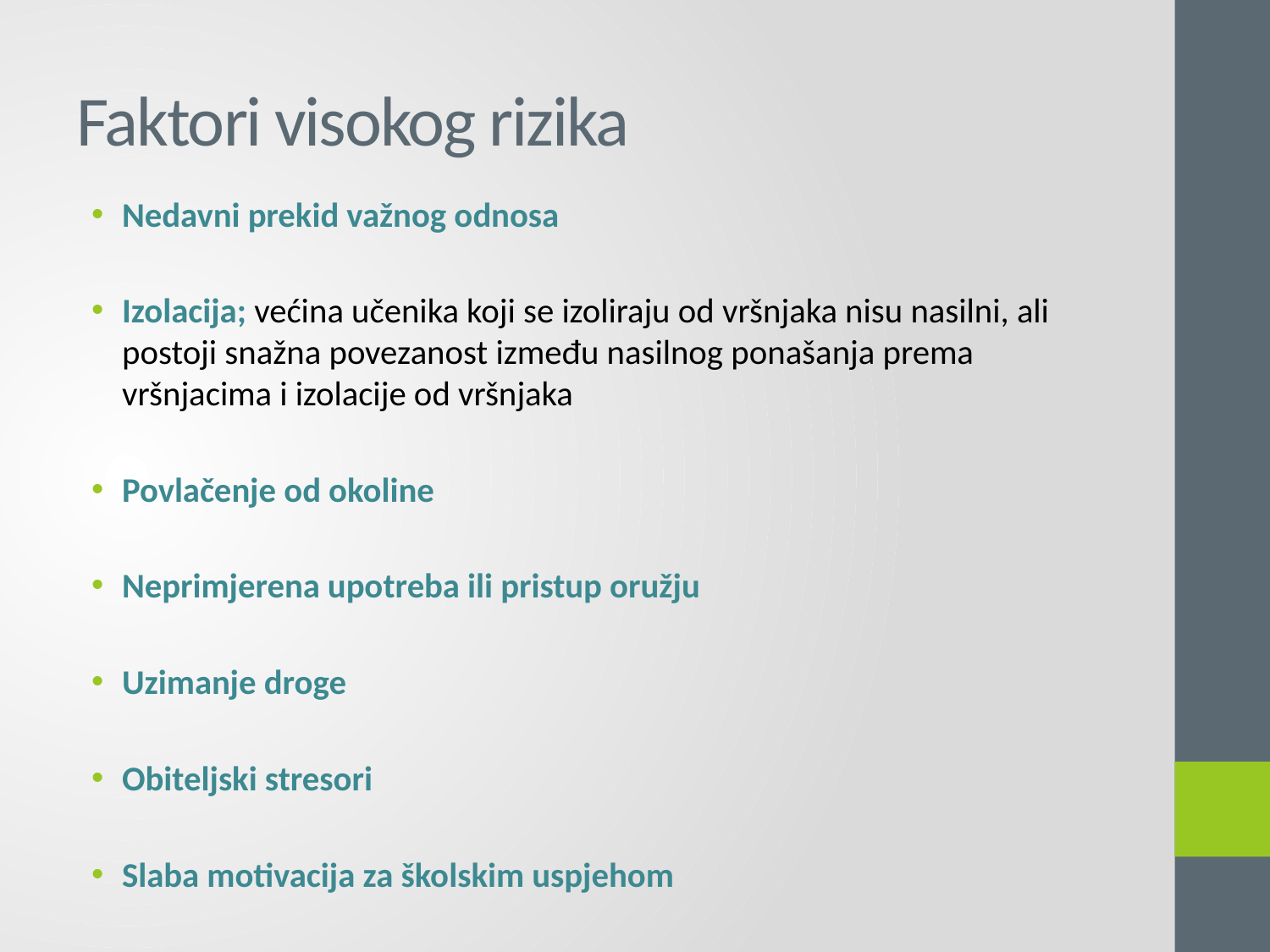

# Faktori visokog rizika
Nedavni prekid važnog odnosa

Izolacija; većina učenika koji se izoliraju od vršnjaka nisu nasilni, ali postoji snažna povezanost između nasilnog ponašanja prema vršnjacima i izolacije od vršnjaka

Povlačenje od okoline

Neprimjerena upotreba ili pristup oružju

Uzimanje droge

Obiteljski stresori

Slaba motivacija za školskim uspjehom